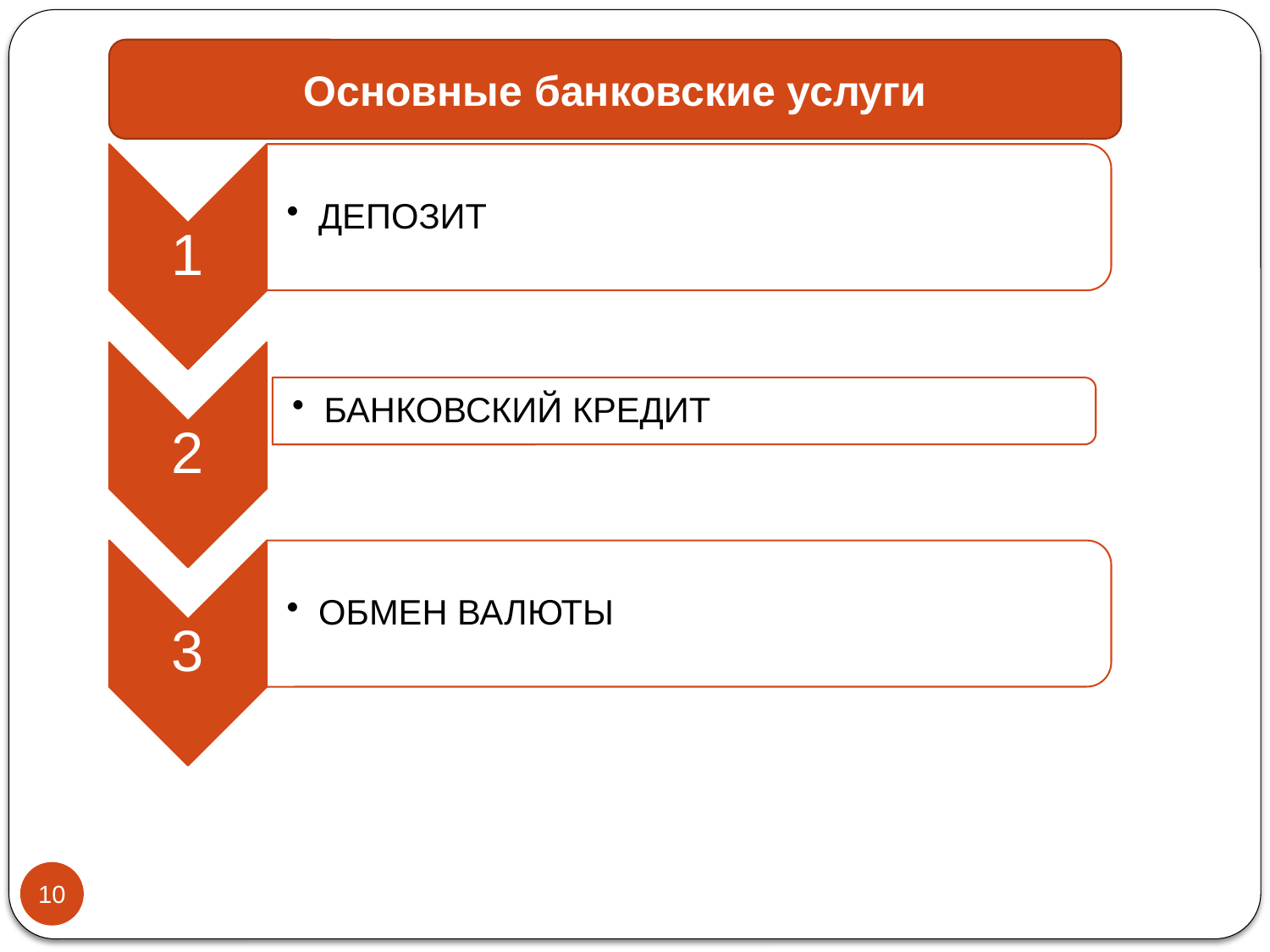

Основные банковские услуги
1
ДЕПОЗИТ
2
БАНКОВСКИЙ КРЕДИТ
3
ОБМЕН ВАЛЮТЫ
10